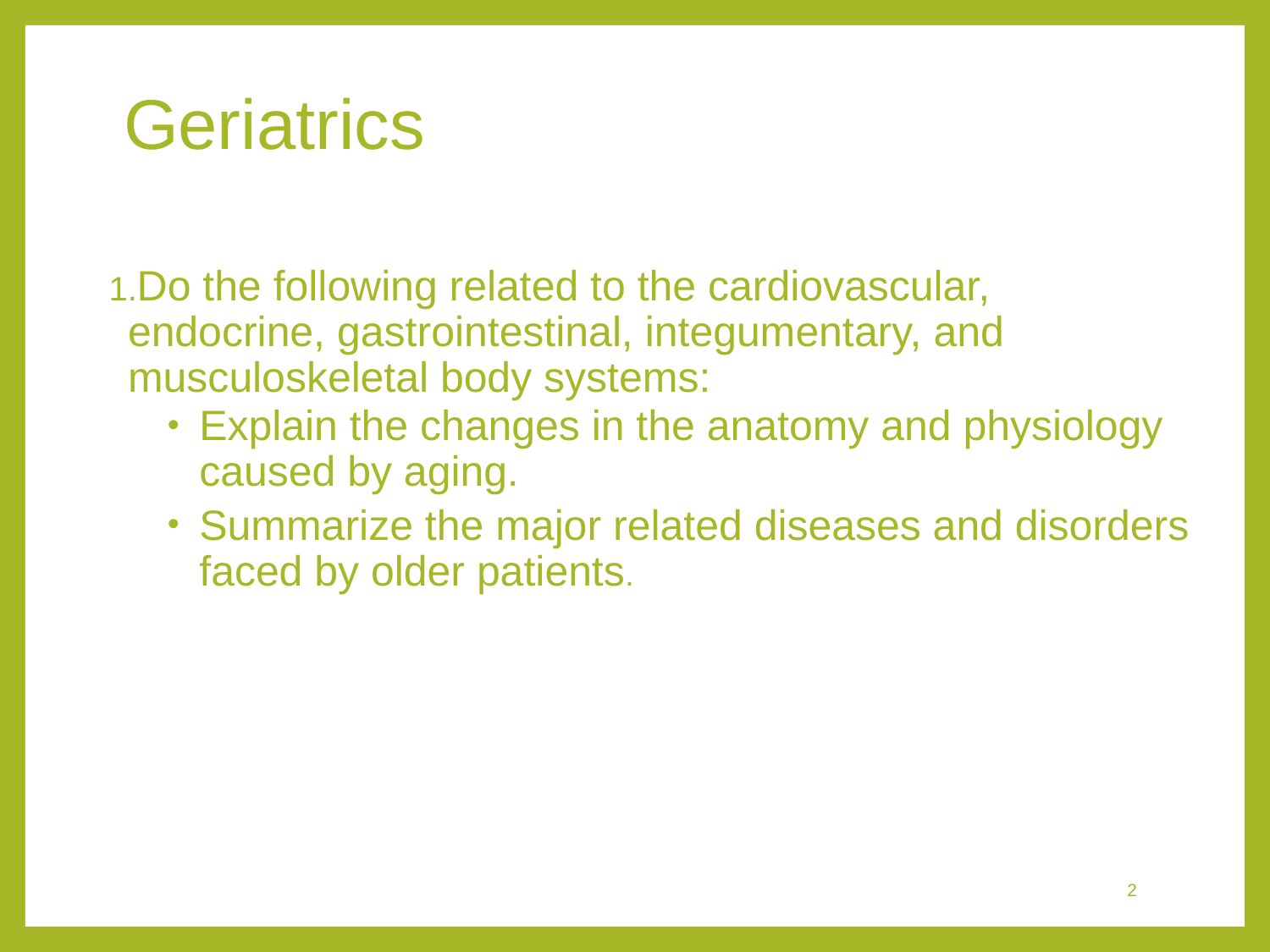

Geriatrics
Do the following related to the cardiovascular, endocrine, gastrointestinal, integumentary, and musculoskeletal body systems:
Explain the changes in the anatomy and physiology caused by aging.
Summarize the major related diseases and disorders faced by older patients.
2